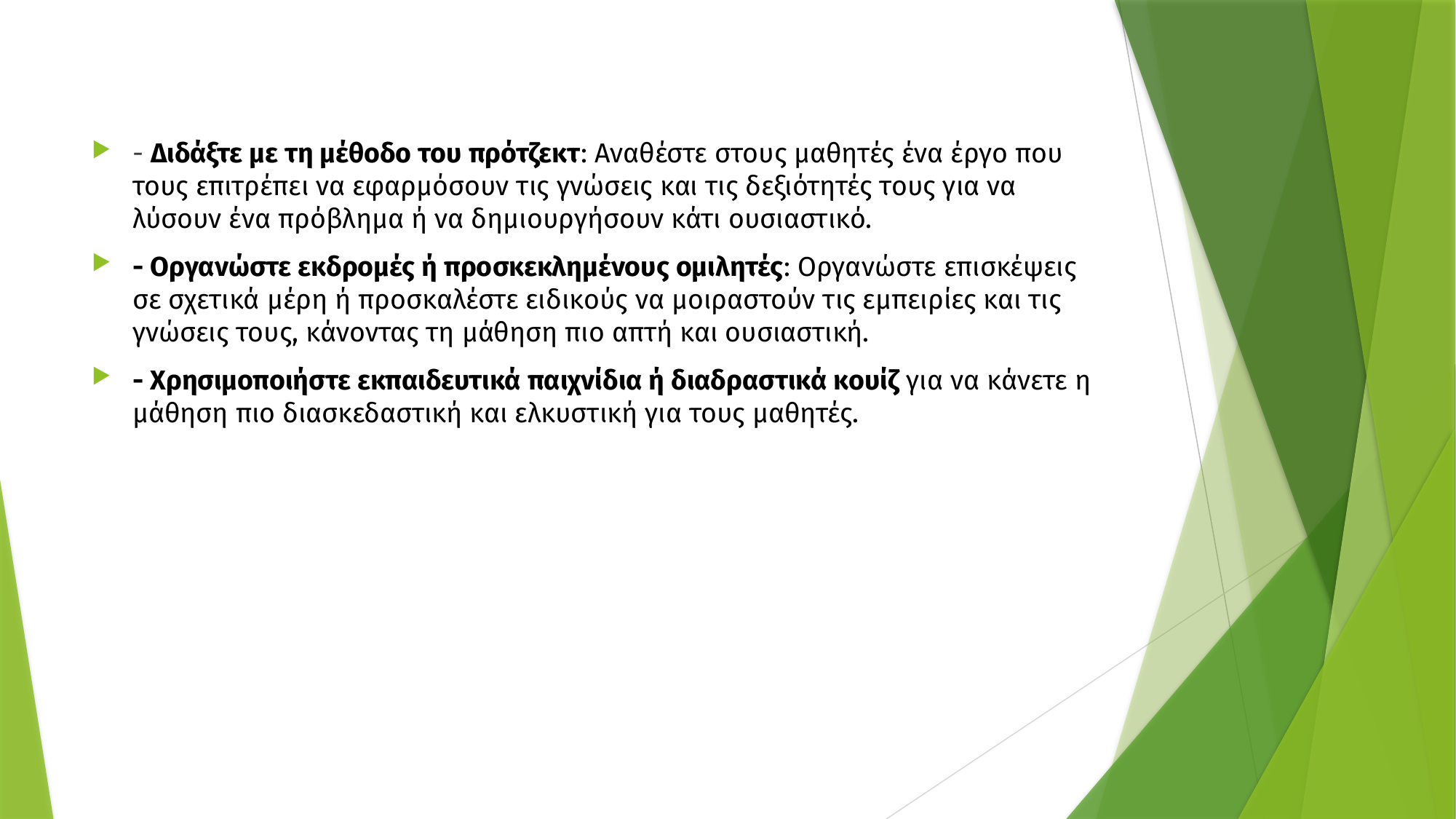

- Διδάξτε με τη μέθοδο του πρότζεκτ: Αναθέστε στους μαθητές ένα έργο που τους επιτρέπει να εφαρμόσουν τις γνώσεις και τις δεξιότητές τους για να λύσουν ένα πρόβλημα ή να δημιουργήσουν κάτι ουσιαστικό.
- Οργανώστε εκδρομές ή προσκεκλημένους ομιλητές: Οργανώστε επισκέψεις σε σχετικά μέρη ή προσκαλέστε ειδικούς να μοιραστούν τις εμπειρίες και τις γνώσεις τους, κάνοντας τη μάθηση πιο απτή και ουσιαστική.
- Χρησιμοποιήστε εκπαιδευτικά παιχνίδια ή διαδραστικά κουίζ για να κάνετε η μάθηση πιο διασκεδαστική και ελκυστική για τους μαθητές.